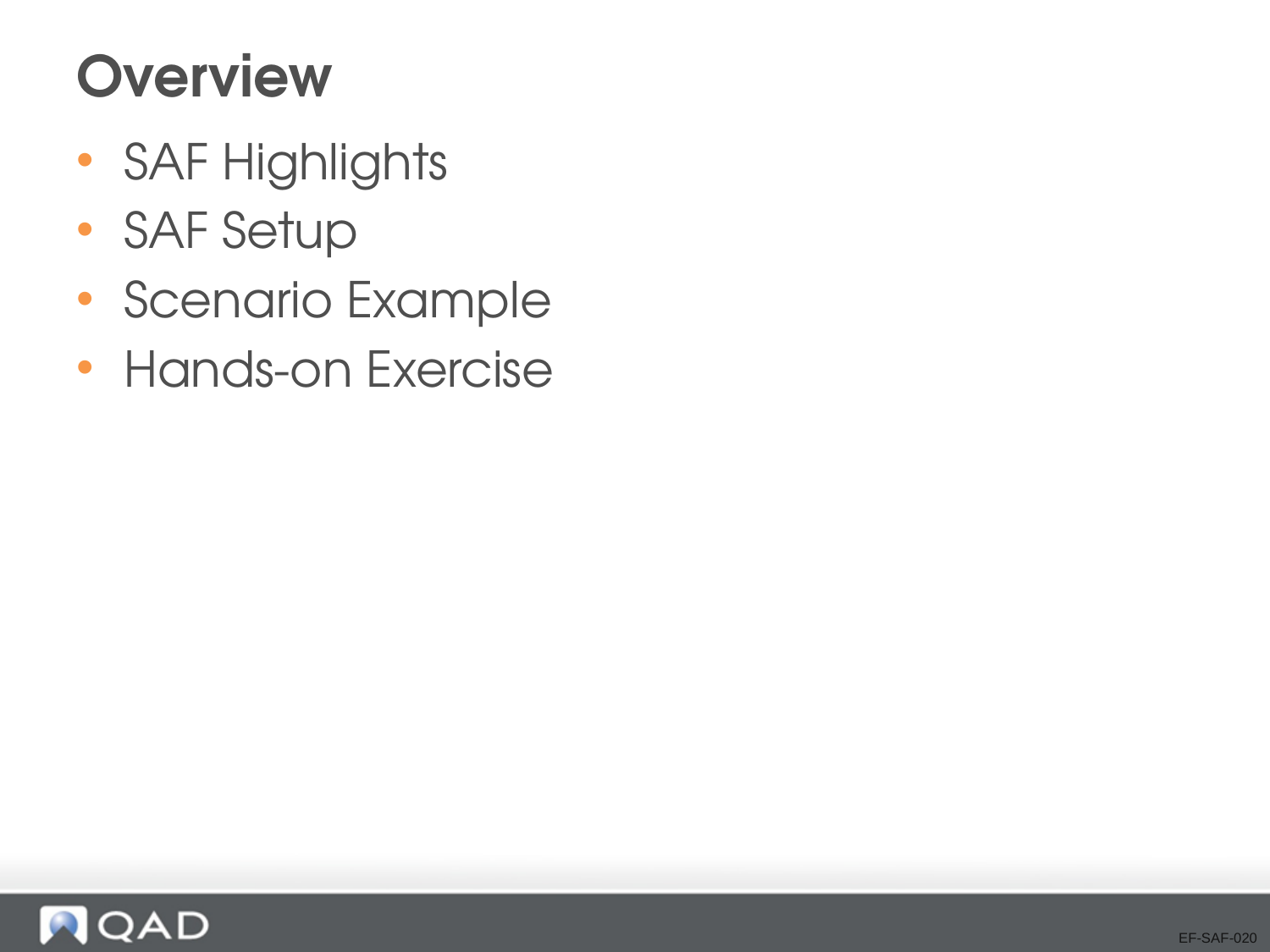

# Overview
SAF Highlights
SAF Setup
Scenario Example
Hands-on Exercise

EF-SAF-020